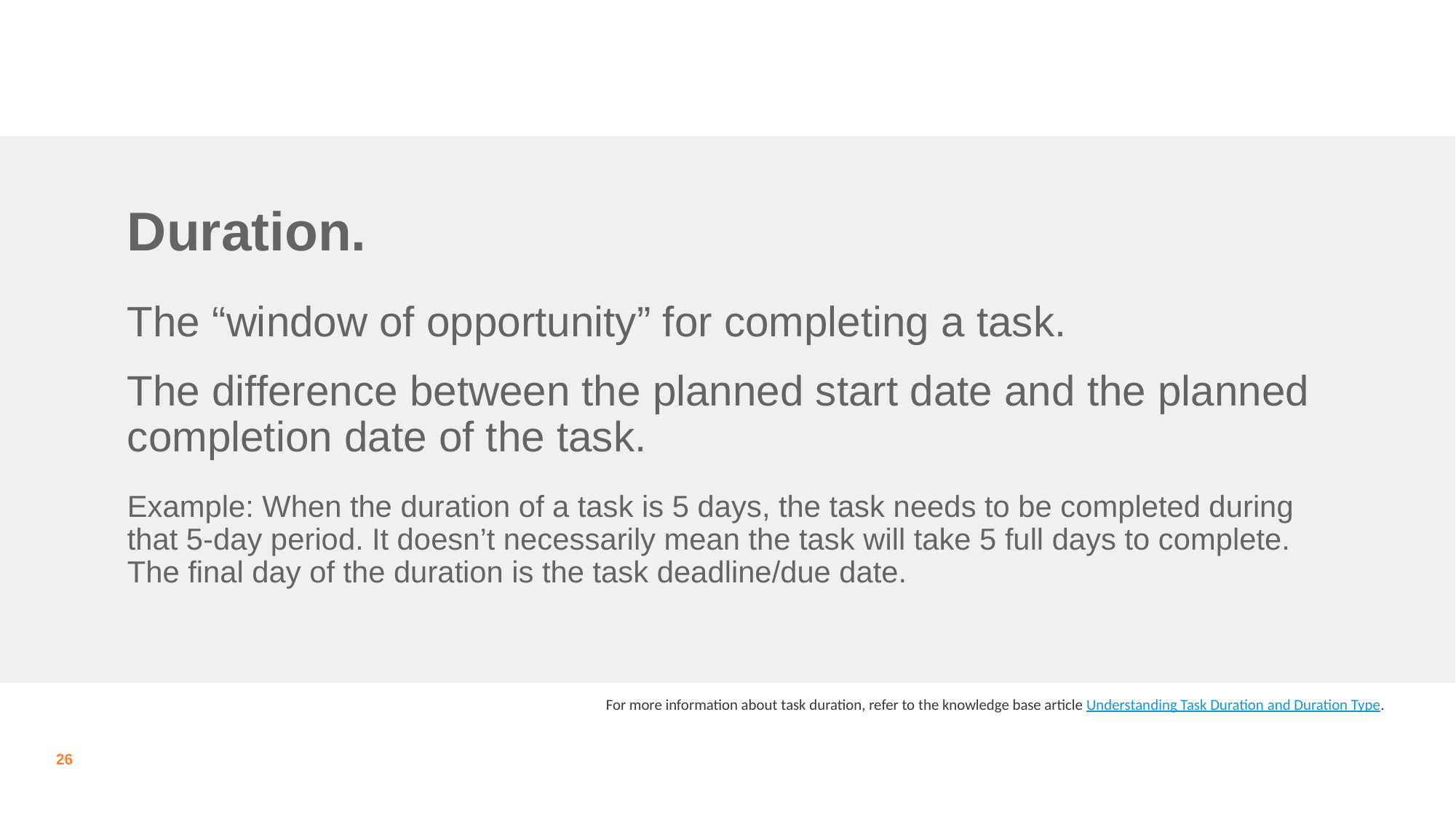

# Duration.
The “window of opportunity” for completing a task.
The difference between the planned start date and the planned completion date of the task.
Example: When the duration of a task is 5 days, the task needs to be completed during that 5-day period. It doesn’t necessarily mean the task will take 5 full days to complete. The final day of the duration is the task deadline/due date.
For more information about task duration, refer to the knowledge base article Understanding Task Duration and Duration Type.